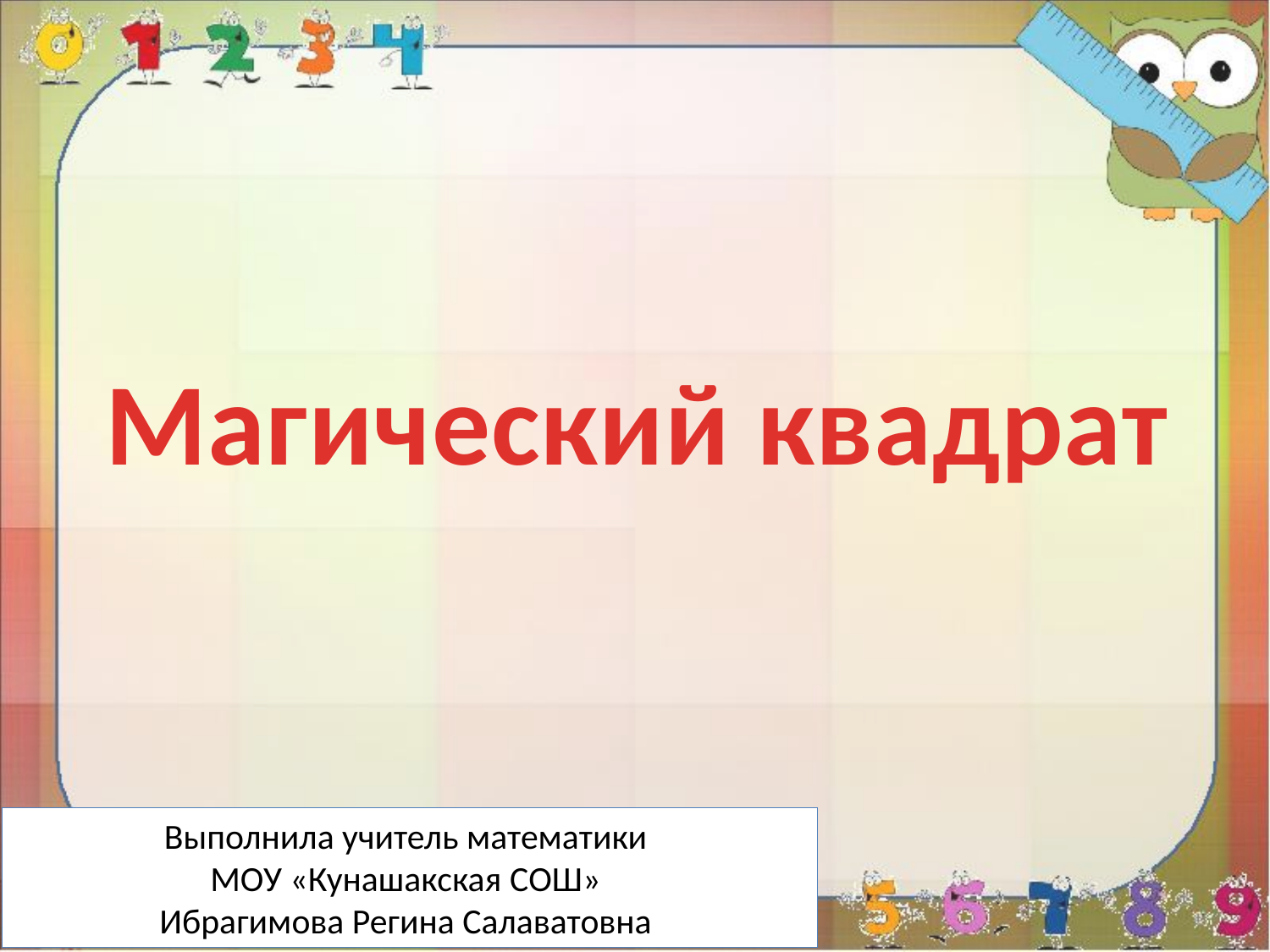

Магический квадрат
Выполнила учитель математики
МОУ «Кунашакская СОШ»
Ибрагимова Регина Салаватовна